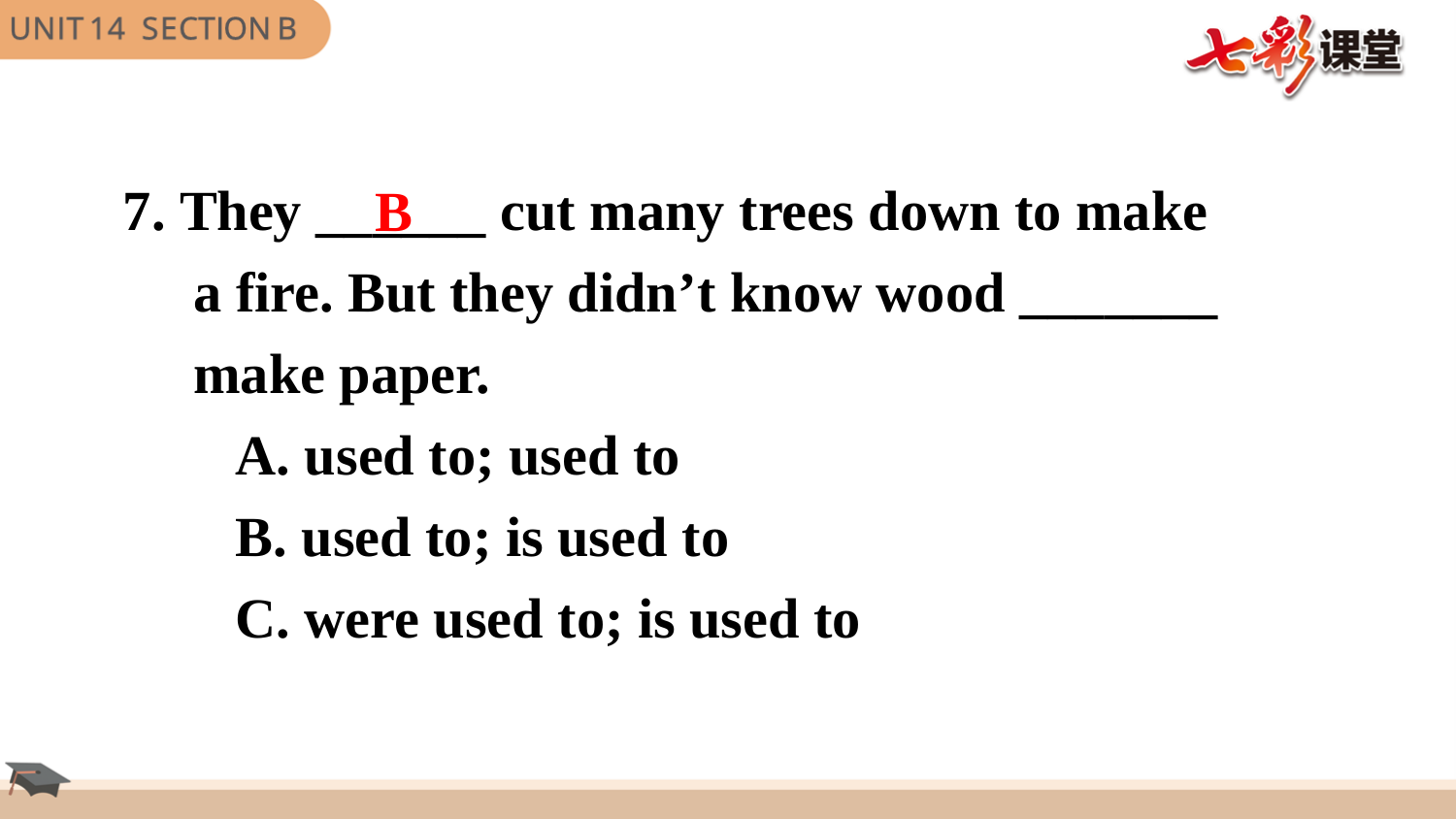

7. They ______ cut many trees down to make
     a fire. But they didn’t know wood _______
     make paper.
        A. used to; used to
        B. used to; is used to
        C. were used to; is used to
B